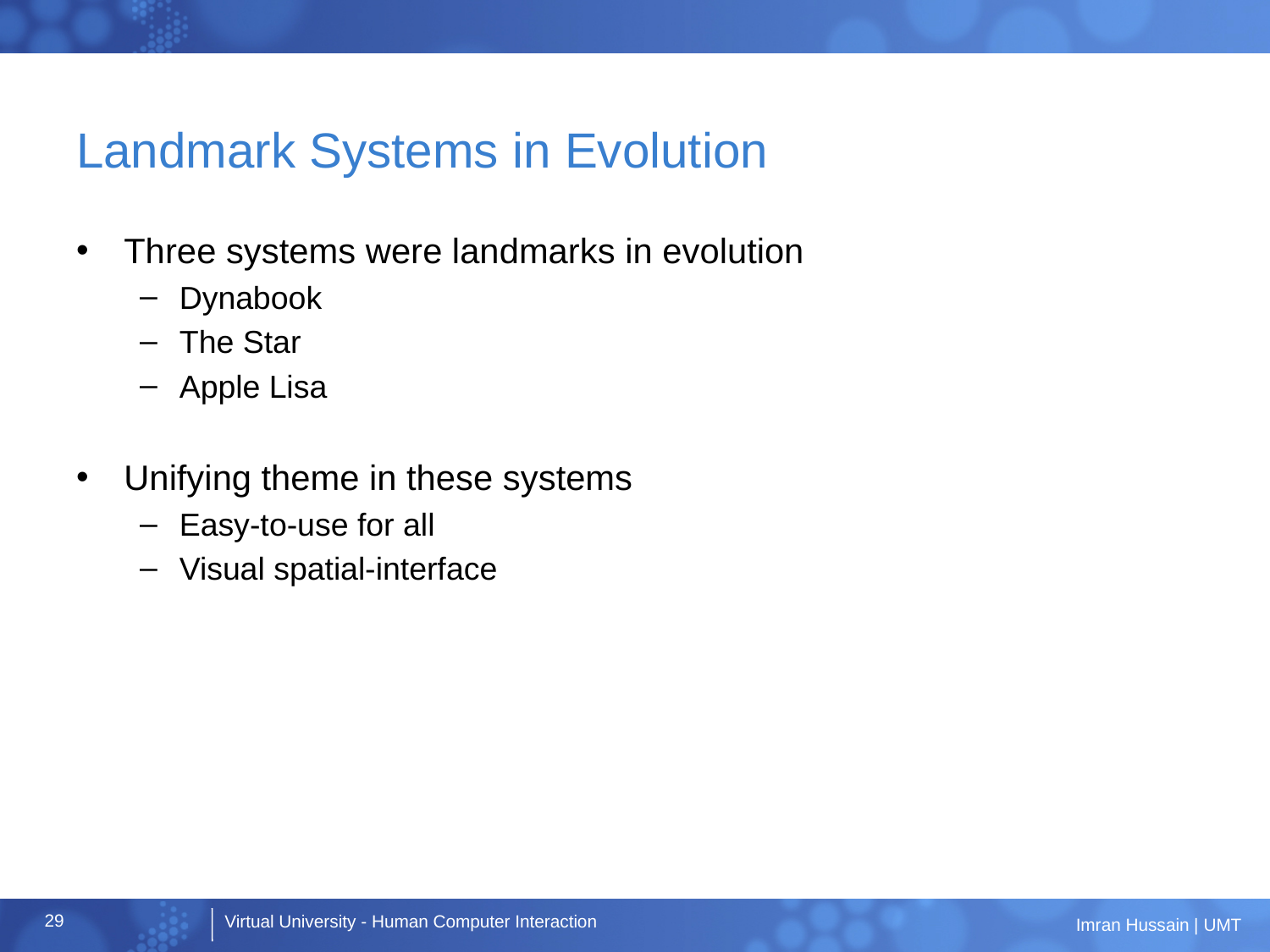

# Landmark Systems in Evolution
Three systems were landmarks in evolution
Dynabook
The Star
Apple Lisa

Unifying theme in these systems
Easy-to-use for all
Visual spatial-interface